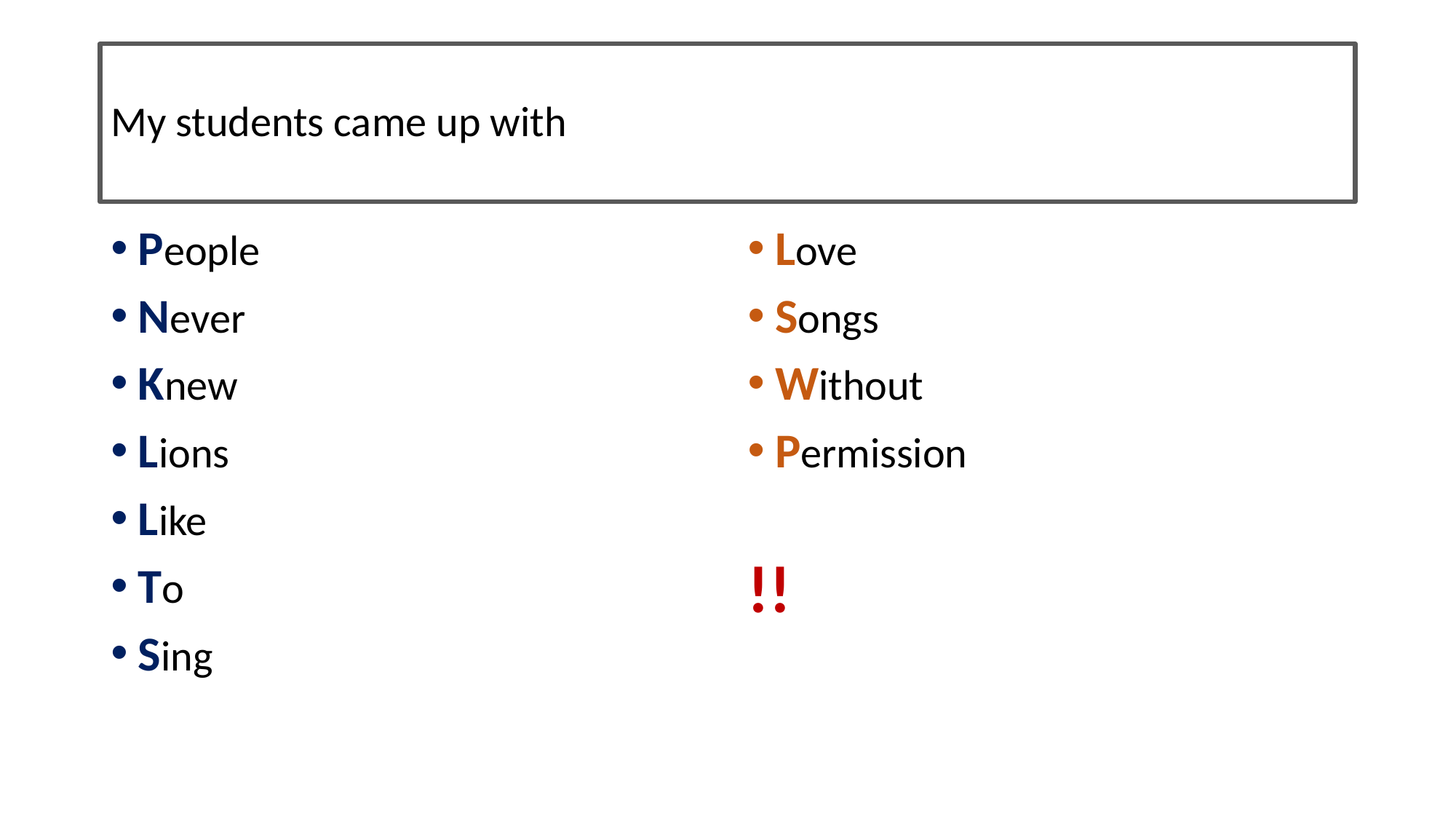

# My students came up with
People
Never
Knew
Lions
Like
To
Sing

Love
Songs
Without
Permission

!!